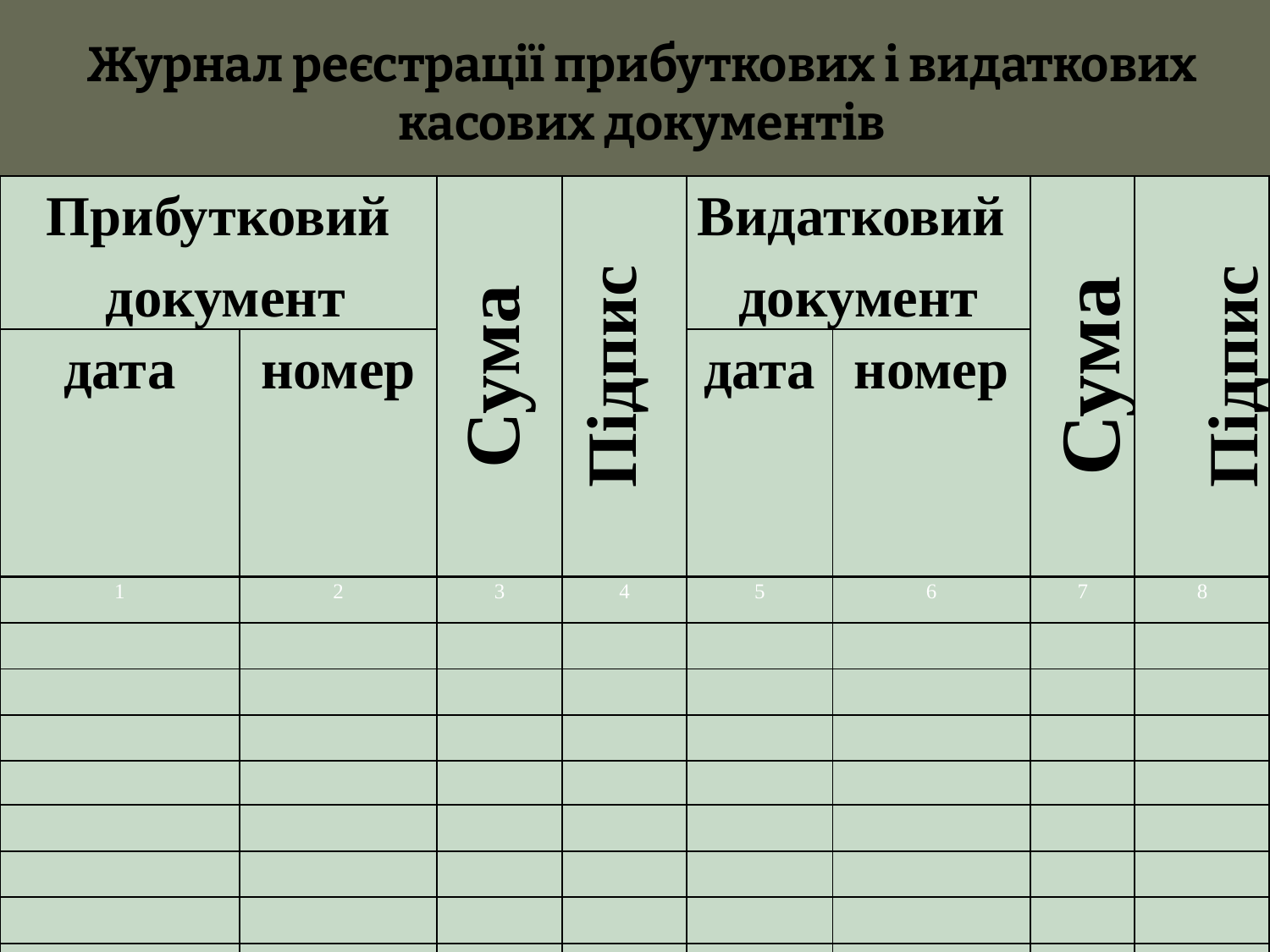

# Журнал реєстрації прибуткових і видаткових касових документів

| Прибутковий документ |  | Сума | Підпис | Видатковий документ |  | Сума | Підпис |
| --- | --- | --- | --- | --- | --- | --- | --- |
| дата | номер |  |  | дата | номер |  |  |
| 1 | 2 | 3 | 4 | 5 | 6 | 7 | 8 |
|  |  |  |  |  |  |  |  |
|  |  |  |  |  |  |  |  |
|  |  |  |  |  |  |  |  |
|  |  |  |  |  |  |  |  |
|  |  |  |  |  |  |  |  |
|  |  |  |  |  |  |  |  |
|  |  |  |  |  |  |  |  |
|  |  |  |  |  |  |  |  |
|  |  |  |  |  |  |  |  |
|  |  |  |  |  |  |  |  |
|  |  |  |  |  |  |  |  |